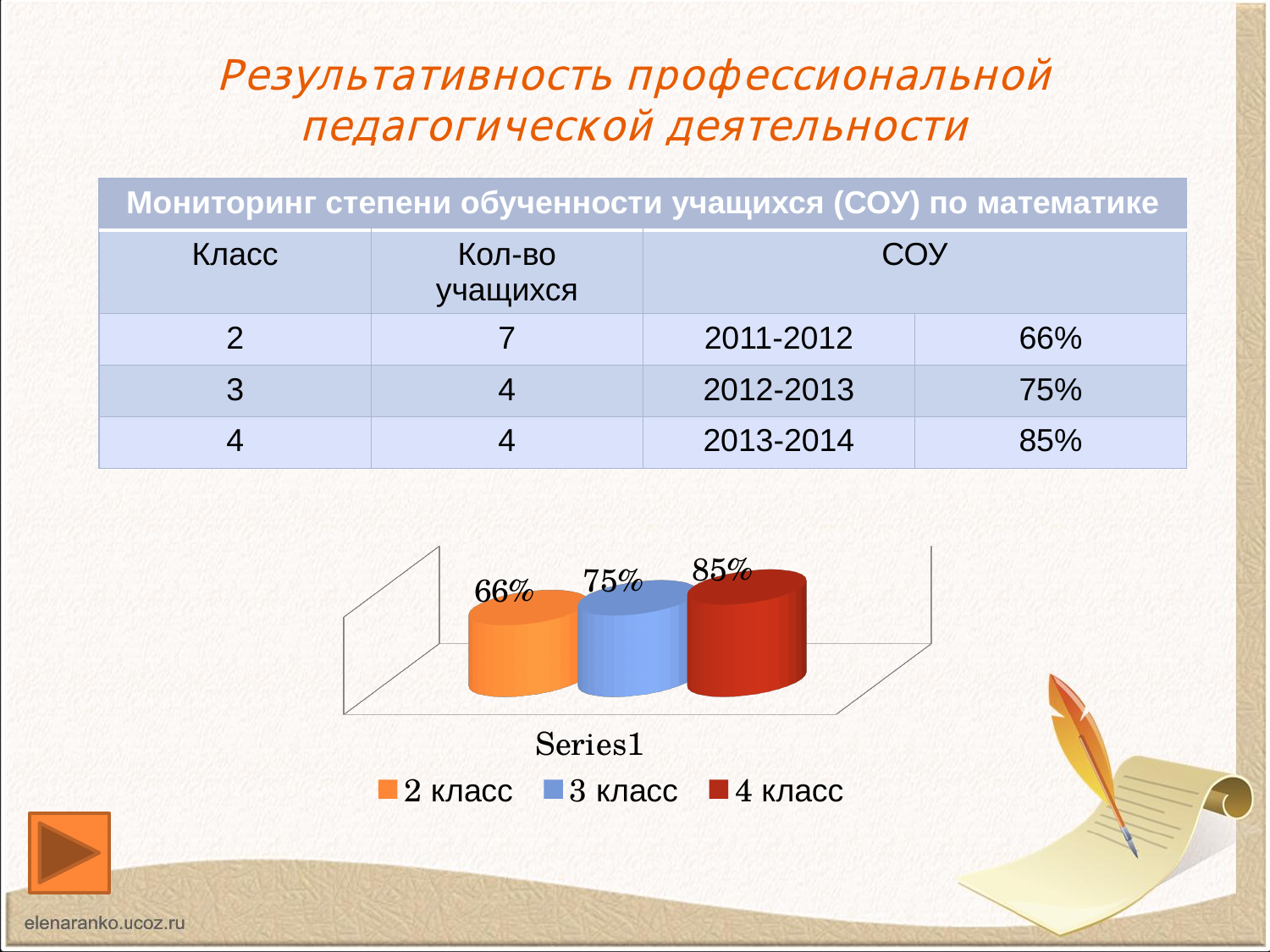

# Результативность профессиональной педагогической деятельности
| Мониторинг степени обученности учащихся (СОУ) по математике |  |  |  |
| --- | --- | --- | --- |
| Класс | Кол-во учащихся | СОУ |  |
| 2 | 7 | 2011-2012 | 66% |
| 3 | 4 | 2012-2013 | 75% |
| 4 | 4 | 2013-2014 | 85% |

[unsupported chart]